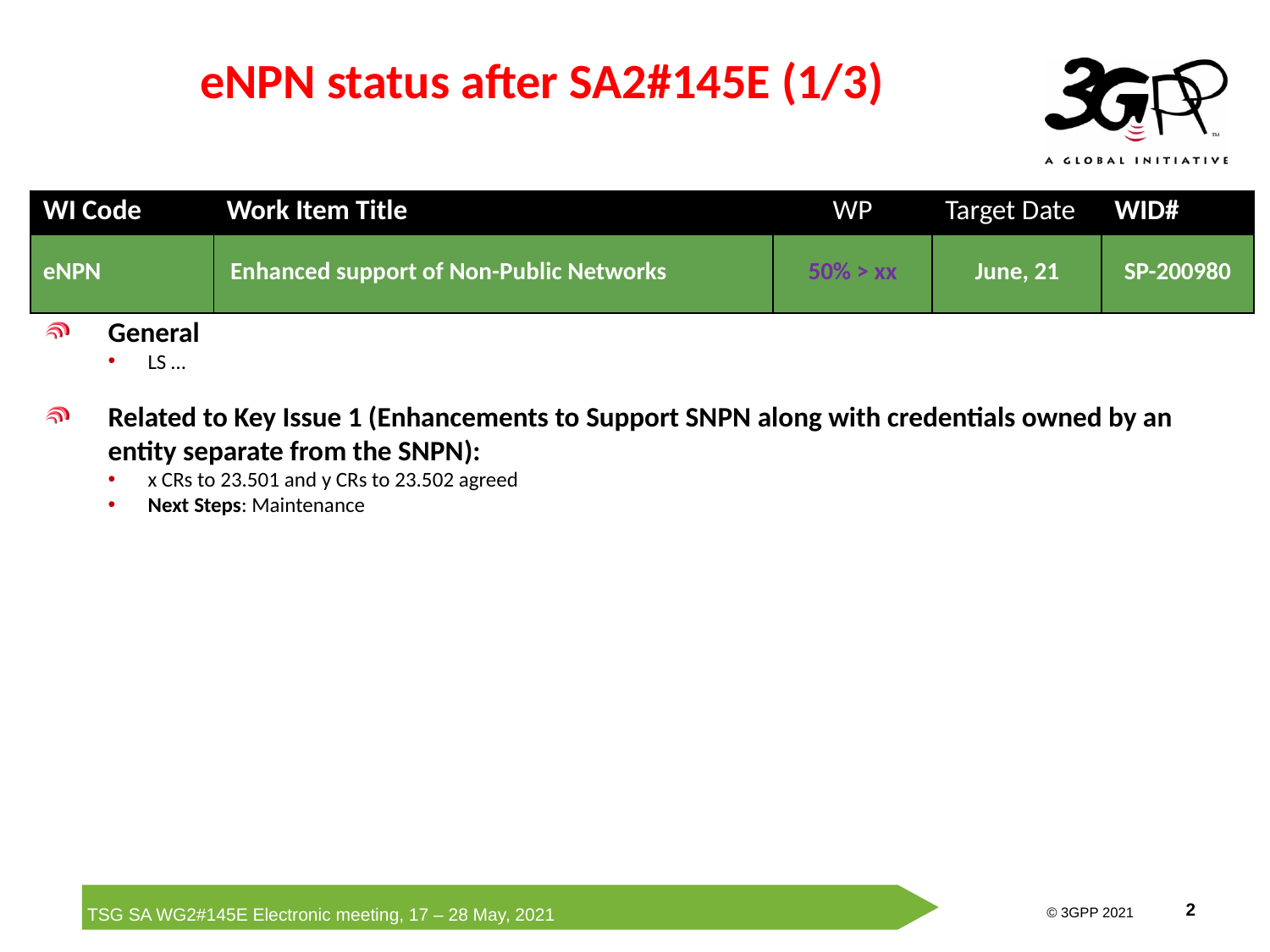

# eNPN status after SA2#145E (1/3)
| WI Code | Work Item Title | WP | Target Date | WID# |
| --- | --- | --- | --- | --- |
| eNPN | Enhanced support of Non-Public Networks | 50% > xx | June, 21 | SP-200980 |
General
LS …

Related to Key Issue 1 (Enhancements to Support SNPN along with credentials owned by an entity separate from the SNPN):
x CRs to 23.501 and y CRs to 23.502 agreed
Next Steps: Maintenance